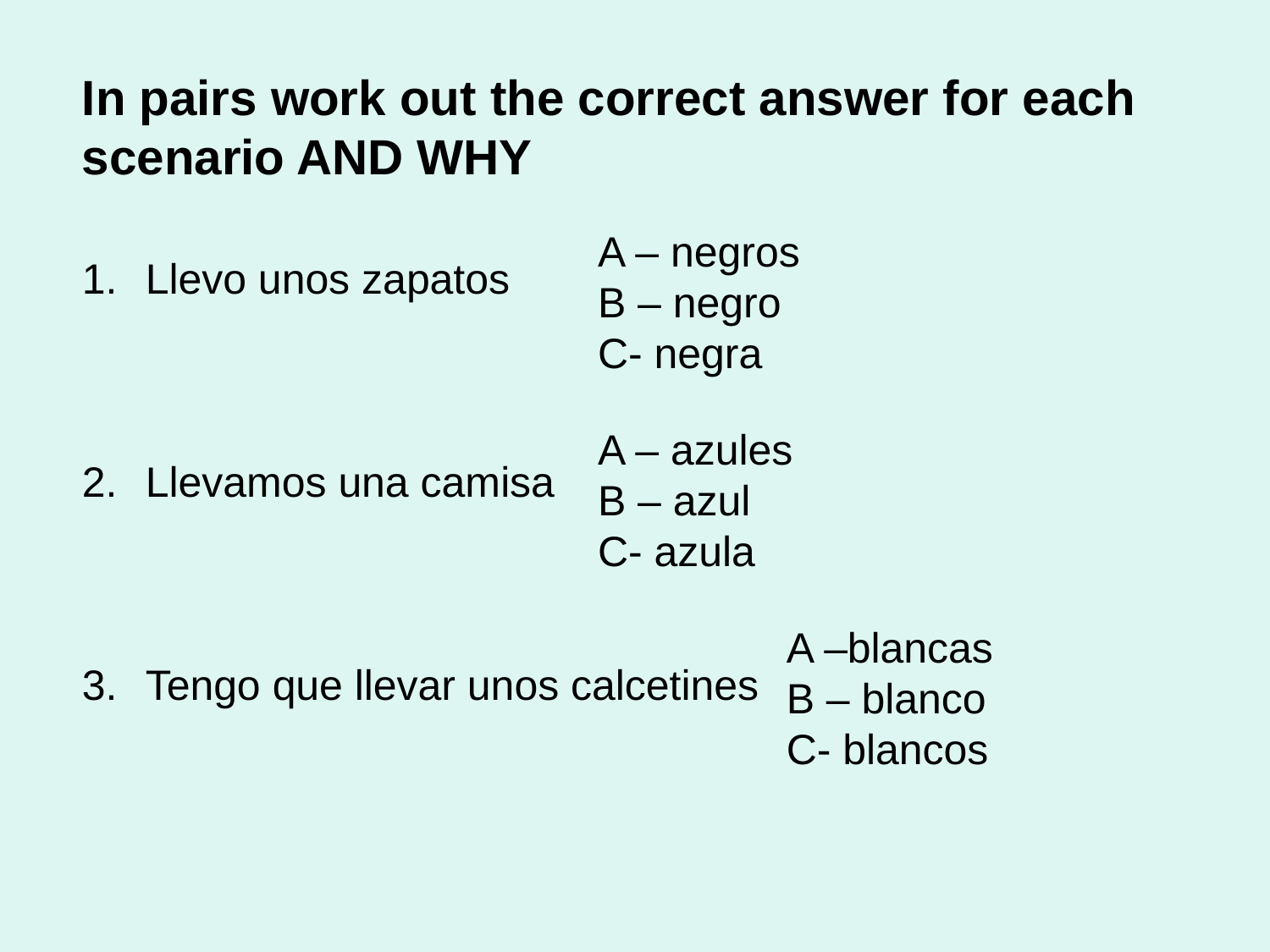

In pairs work out the correct answer for each scenario AND WHY

Llevo unos zapatos

Llevamos una camisa

Tengo que llevar unos calcetines

A – negros
B – negro
C- negra
A – azules
B – azul
C- azula
A –blancas
B – blanco
C- blancos